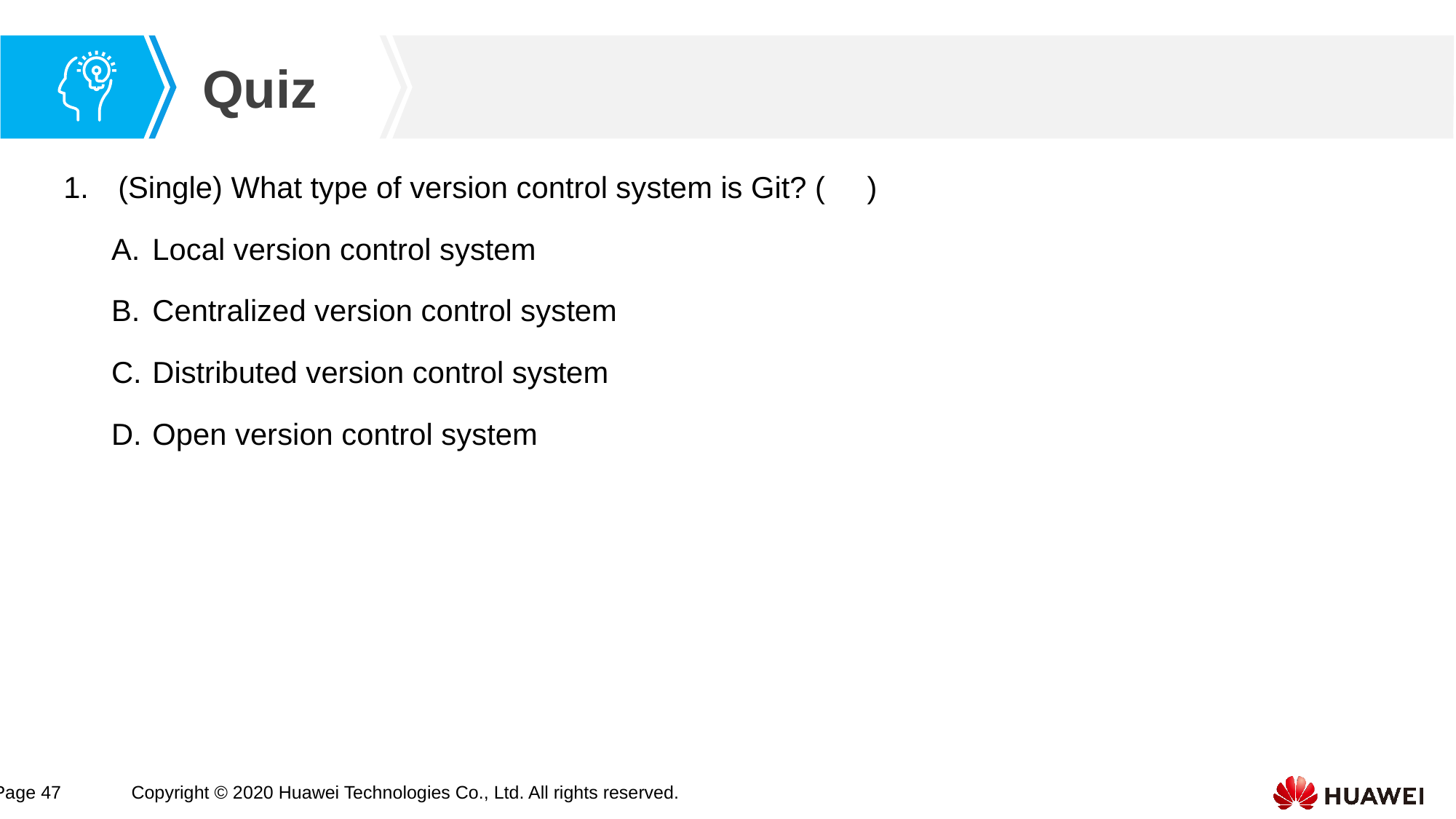

(Single) What type of version control system is Git? (     )
Local version control system
Centralized version control system
Distributed version control system
Open version control system